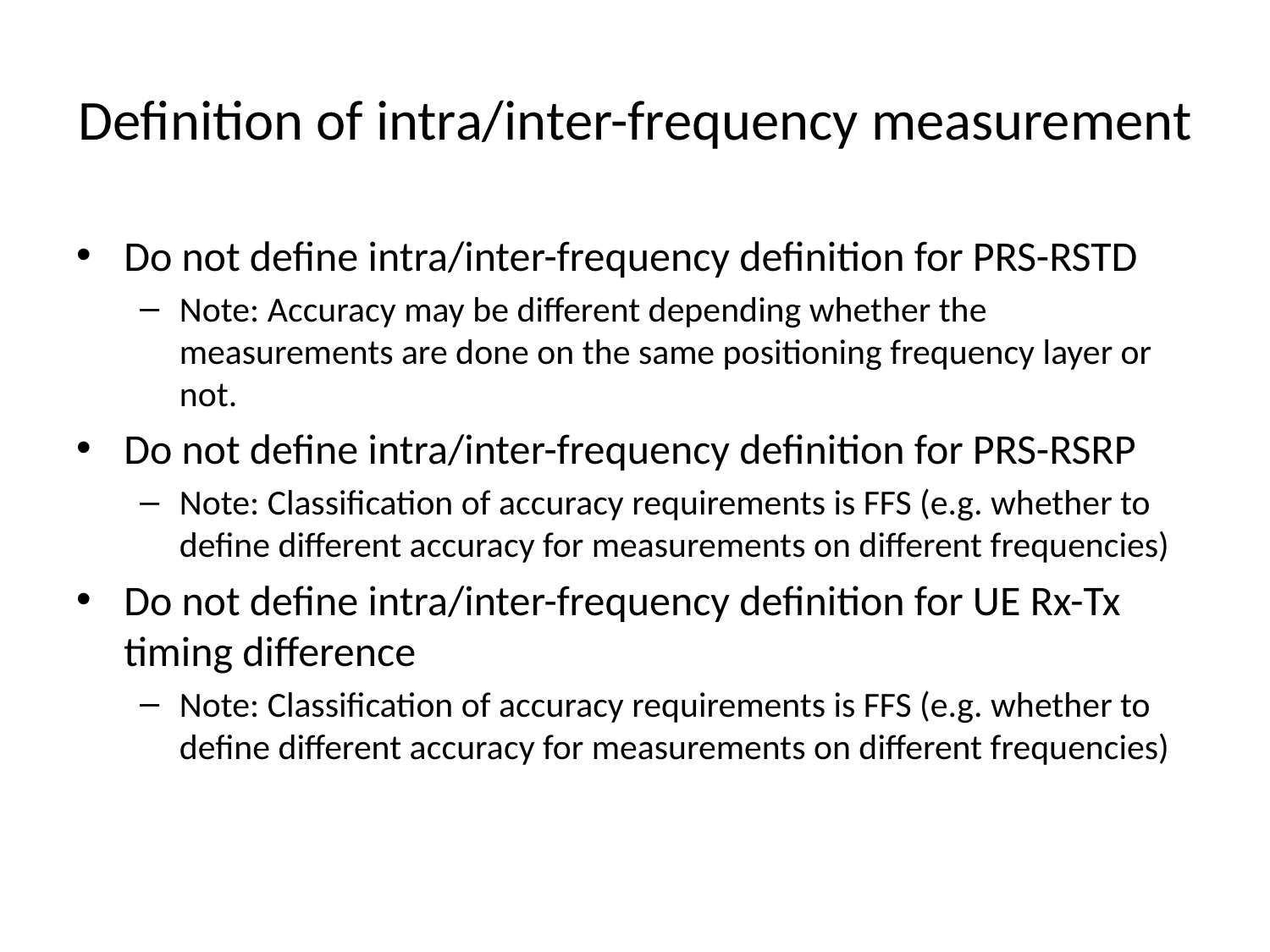

# Definition of intra/inter-frequency measurement
Do not define intra/inter-frequency definition for PRS-RSTD
Note: Accuracy may be different depending whether the measurements are done on the same positioning frequency layer or not.
Do not define intra/inter-frequency definition for PRS-RSRP
Note: Classification of accuracy requirements is FFS (e.g. whether to define different accuracy for measurements on different frequencies)
Do not define intra/inter-frequency definition for UE Rx-Tx timing difference
Note: Classification of accuracy requirements is FFS (e.g. whether to define different accuracy for measurements on different frequencies)